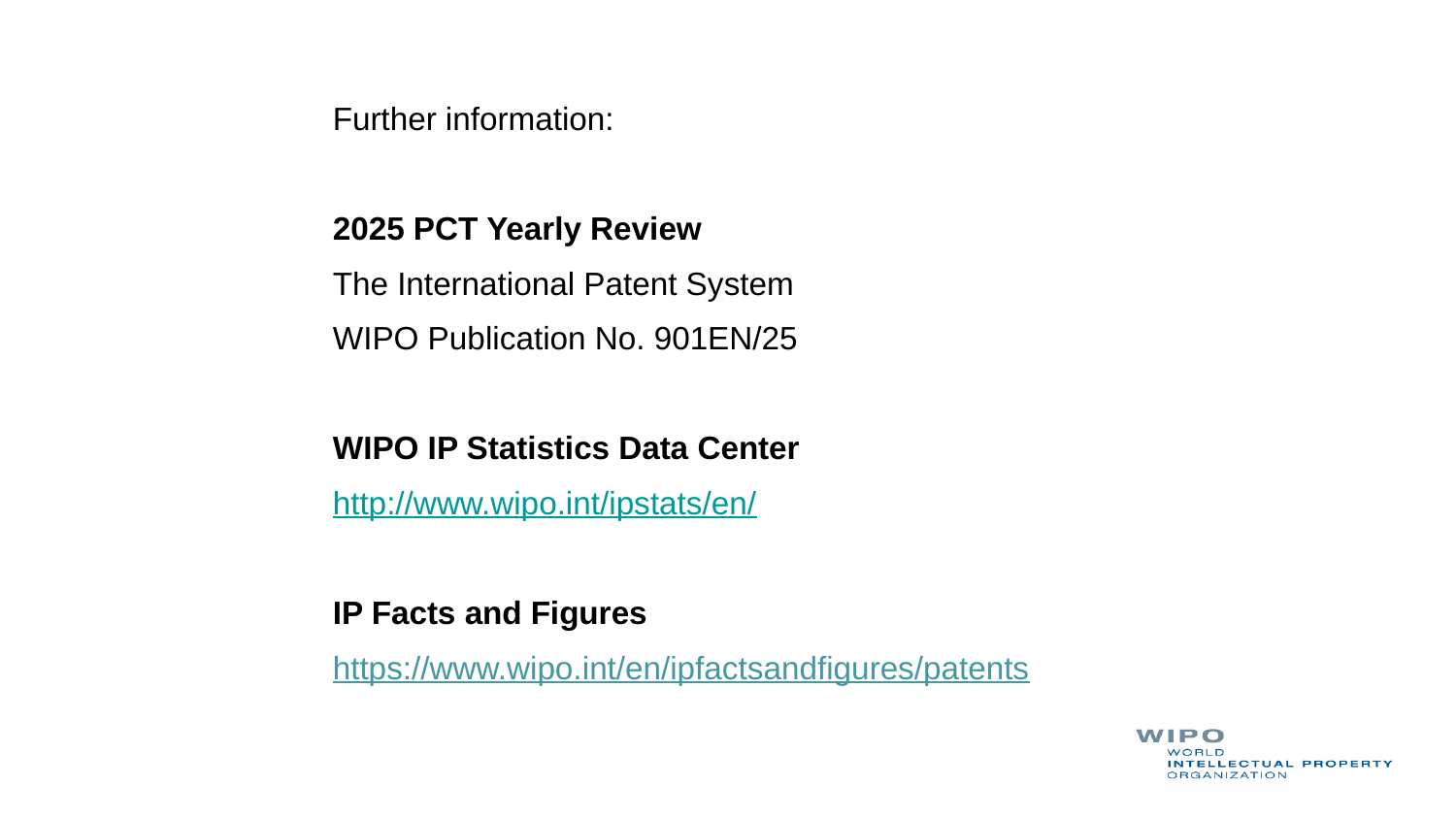

Further information:

2025 PCT Yearly Review
The International Patent System
WIPO Publication No. 901EN/25

WIPO IP Statistics Data Center
http://www.wipo.int/ipstats/en/

IP Facts and Figures
https://www.wipo.int/en/ipfactsandfigures/patents